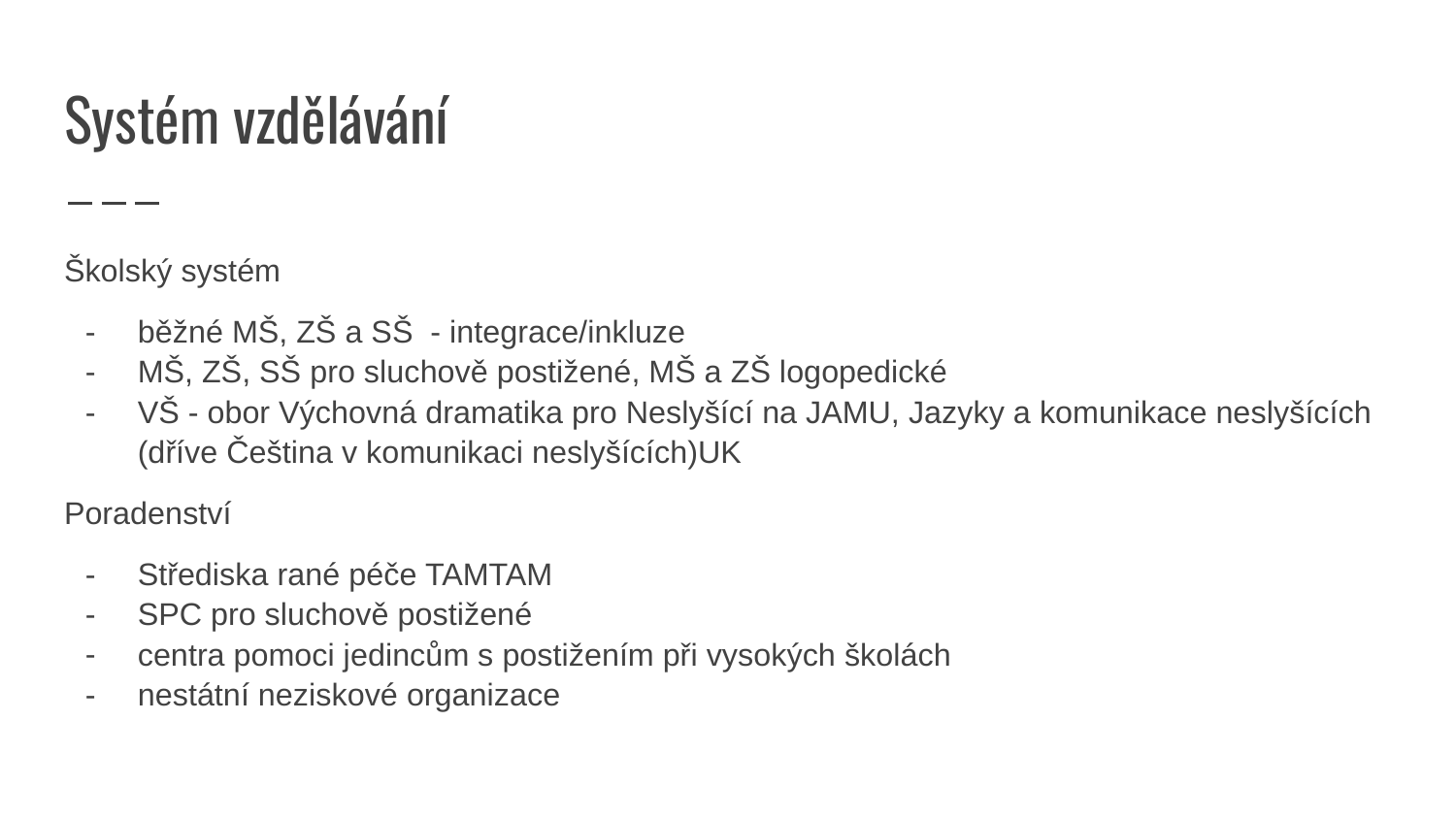

# Systém vzdělávání
Školský systém
běžné MŠ, ZŠ a SŠ  - integrace/inkluze
MŠ, ZŠ, SŠ pro sluchově postižené, MŠ a ZŠ logopedické
VŠ - obor Výchovná dramatika pro Neslyšící na JAMU, Jazyky a komunikace neslyšících (dříve Čeština v komunikaci neslyšících)UK
Poradenství
Střediska rané péče TAMTAM
SPC pro sluchově postižené
centra pomoci jedincům s postižením při vysokých školách
nestátní neziskové organizace